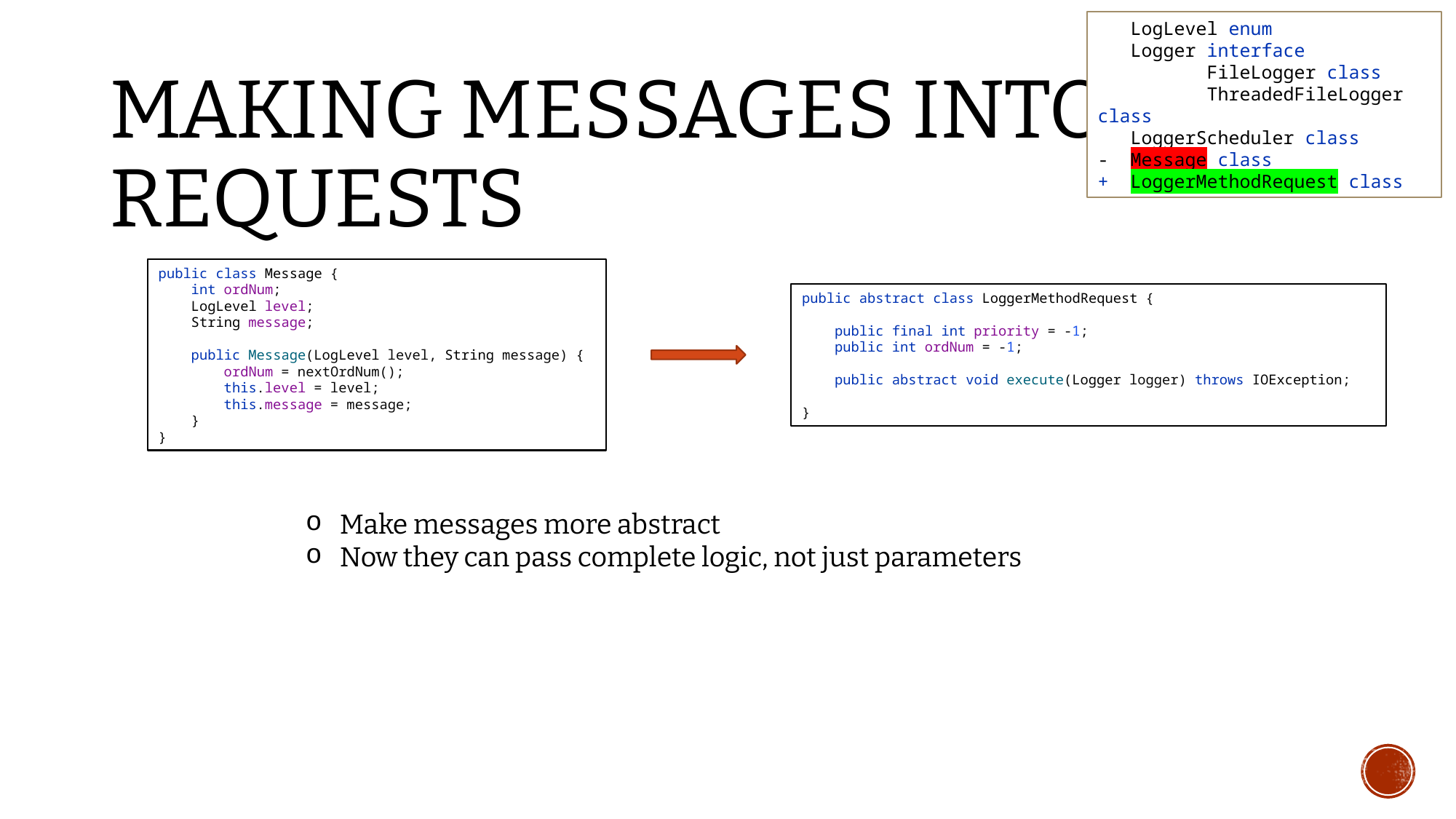

LogLevel enum
   Logger interface
 	FileLogger class
	ThreadedFileLogger class
   LoggerScheduler class
-  Message class
+  LoggerMethodRequest class
# Making Messages into requests
public class Message {
    int ordNum;
    LogLevel level;
    String message;
    public Message(LogLevel level, String message) {
        ordNum = nextOrdNum();
        this.level = level;
        this.message = message;
    }
}
public abstract class LoggerMethodRequest {
    public final int priority = -1;
    public int ordNum = -1;
    public abstract void execute(Logger logger) throws IOException;
}

Make messages more abstract
Now they can pass complete logic, not just parameters